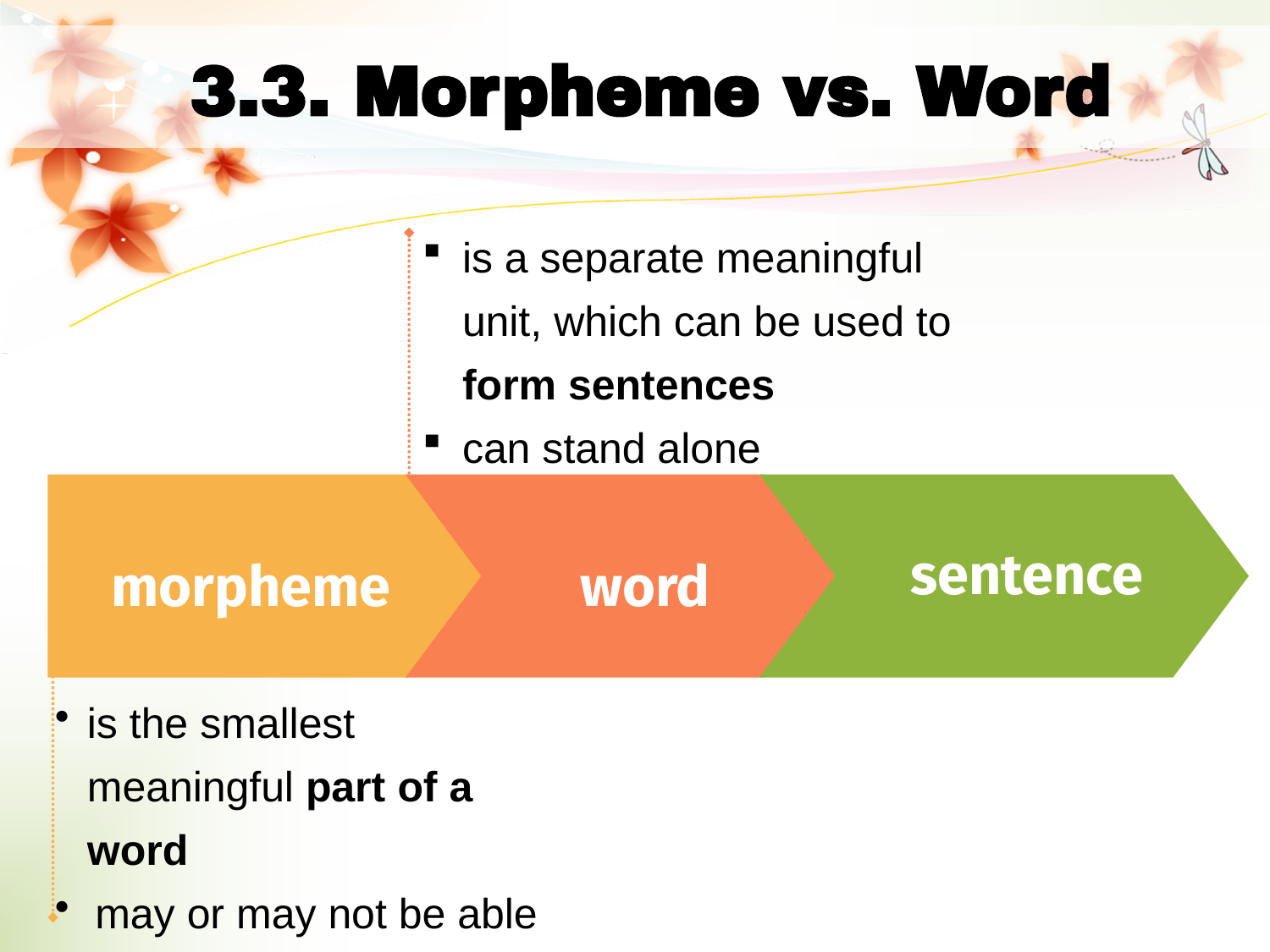

3.3. Morpheme vs. Word
is a separate meaningful unit, which can be used to form sentences
can stand alone

sentence
morpheme
word

is the smallest meaningful part of a word
may or may not be able to stand alone